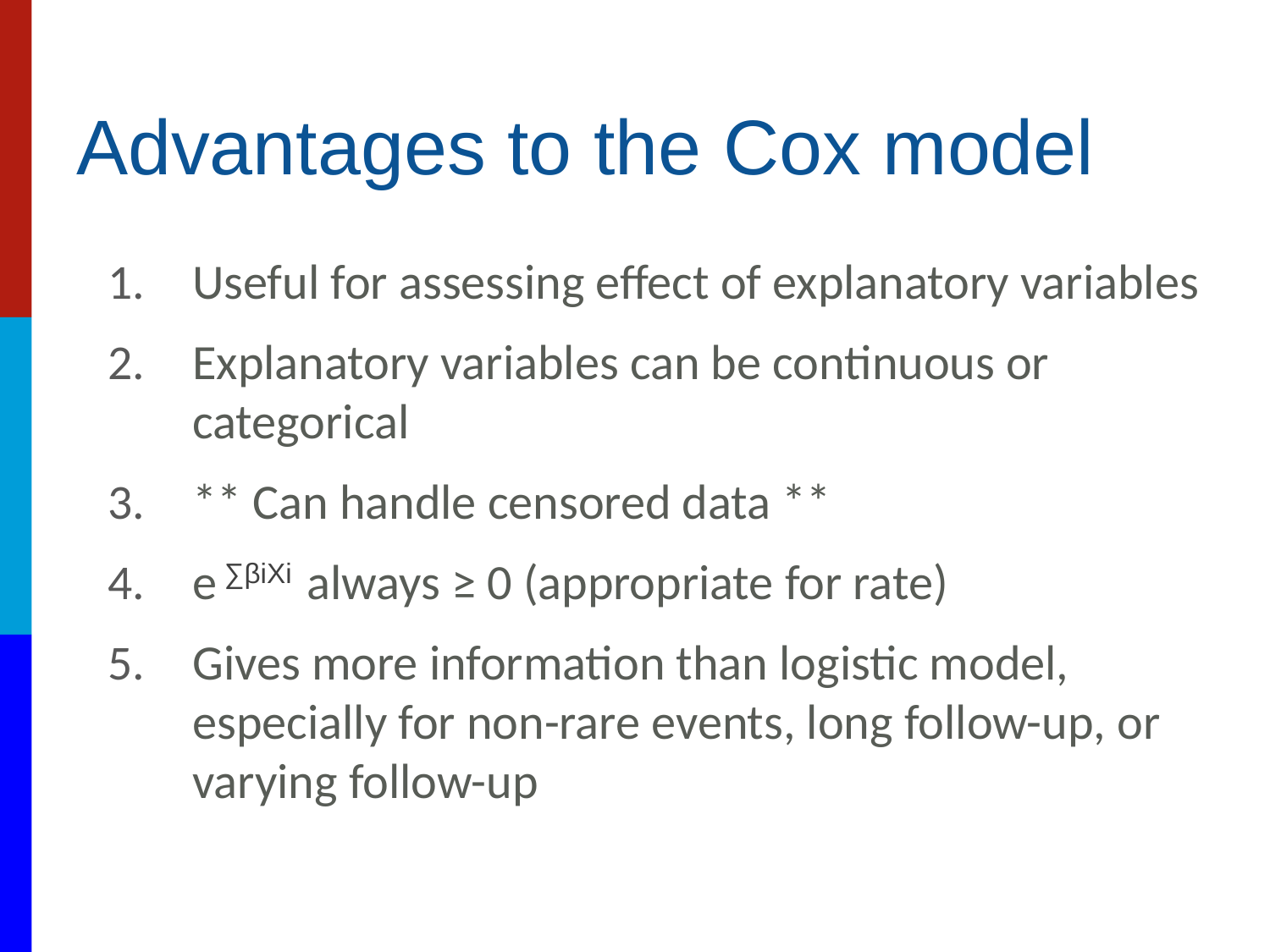

# Advantages to the Cox model
Useful for assessing effect of explanatory variables
Explanatory variables can be continuous or categorical
** Can handle censored data **
e        always ≥ 0 (appropriate for rate)
Gives more information than logistic model, especially for non-rare events, long follow-up, or varying follow-up

∑βiXi